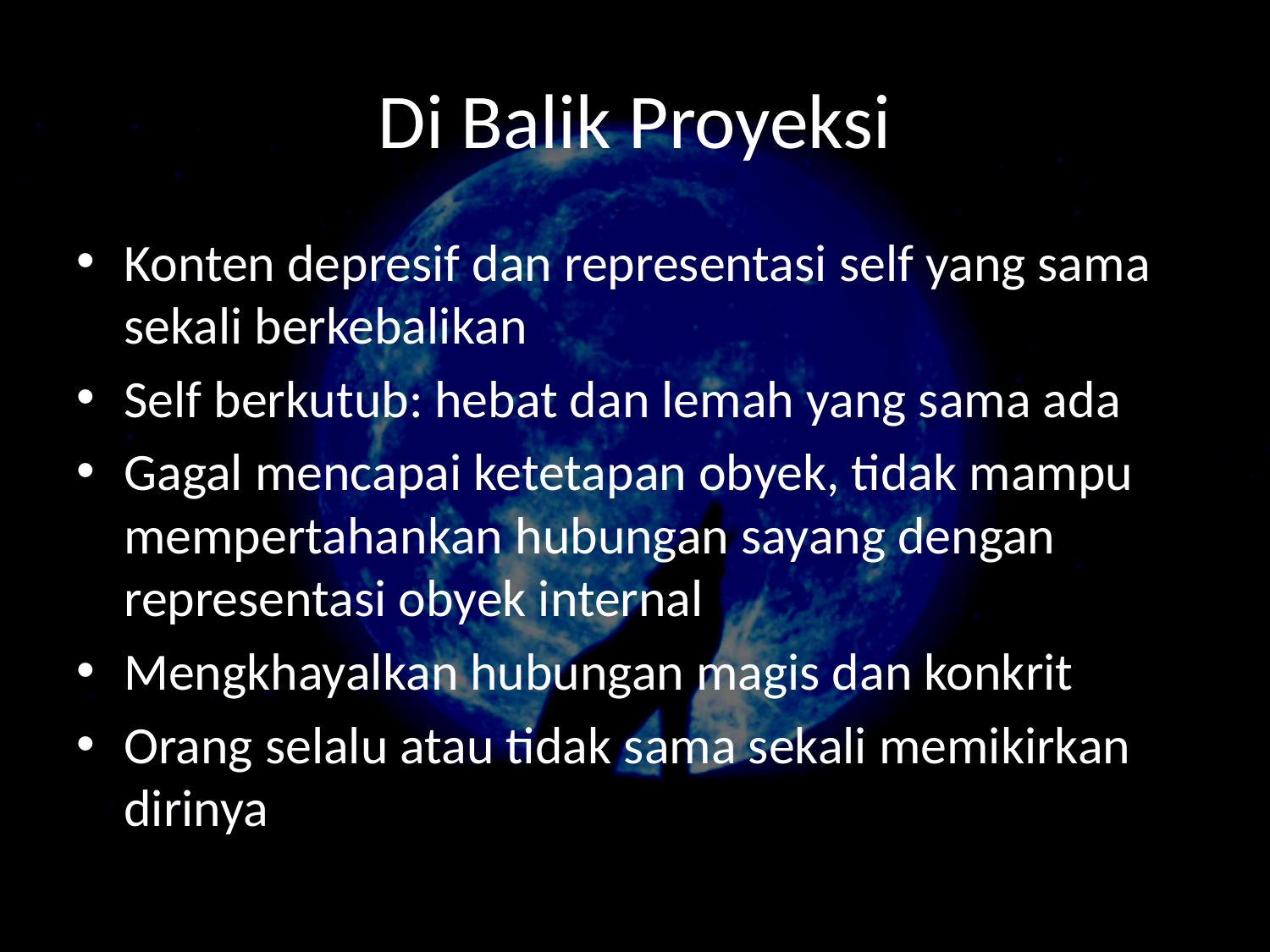

# Di Balik Proyeksi
Konten depresif dan representasi self yang sama sekali berkebalikan
Self berkutub: hebat dan lemah yang sama ada
Gagal mencapai ketetapan obyek, tidak mampu mempertahankan hubungan sayang dengan representasi obyek internal
Mengkhayalkan hubungan magis dan konkrit
Orang selalu atau tidak sama sekali memikirkan dirinya